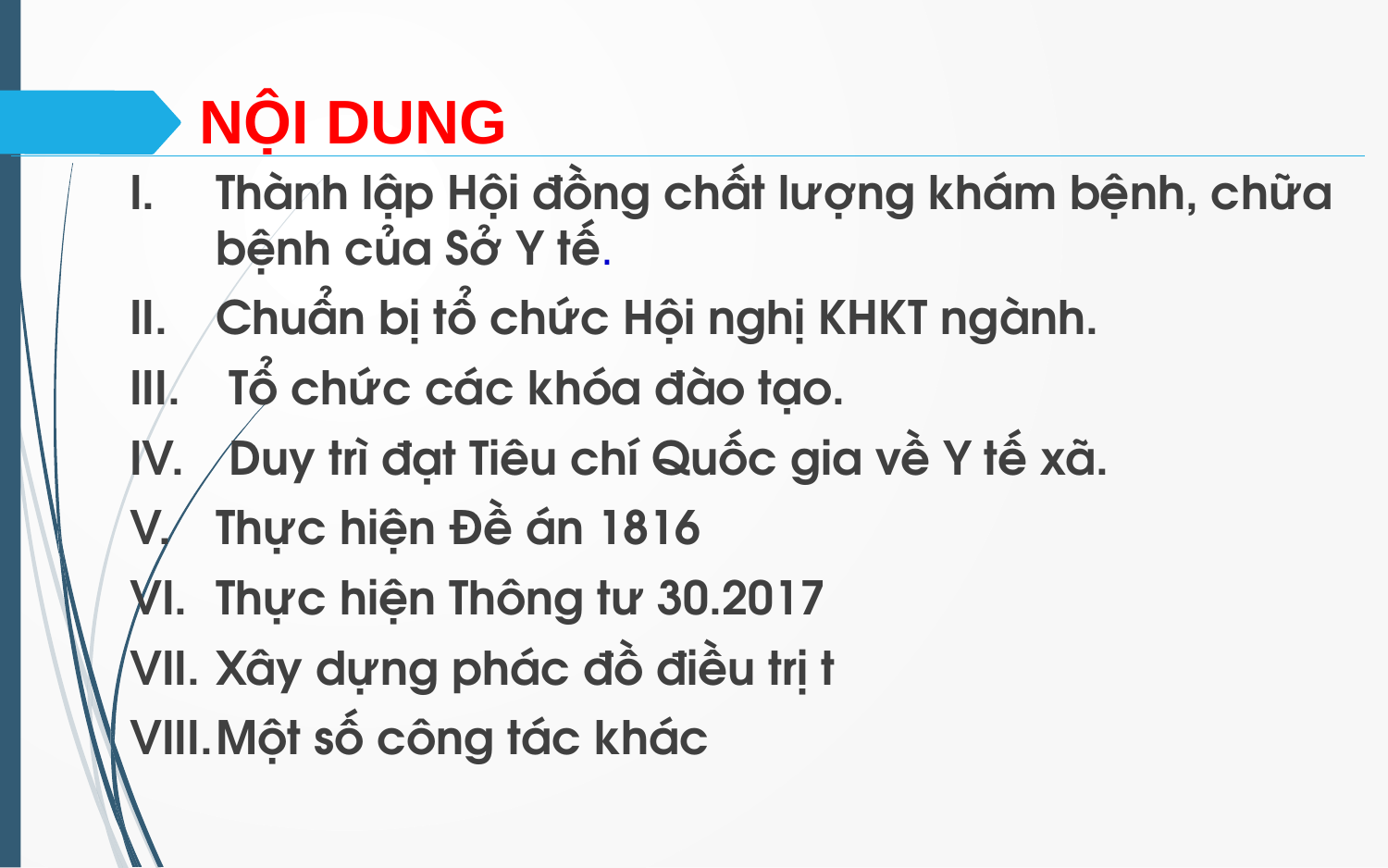

# NỘI DUNG
Thành lập Hội đồng chất lượng khám bệnh, chữa bệnh của Sở Y tế.
Chuẩn bị tổ chức Hội nghị KHKT ngành.
 Tổ chức các khóa đào tạo.
 Duy trì đạt Tiêu chí Quốc gia về Y tế xã.
Thực hiện Đề án 1816
Thực hiện Thông tư 30.2017
Xây dựng phác đồ điều trị t
Một số công tác khác